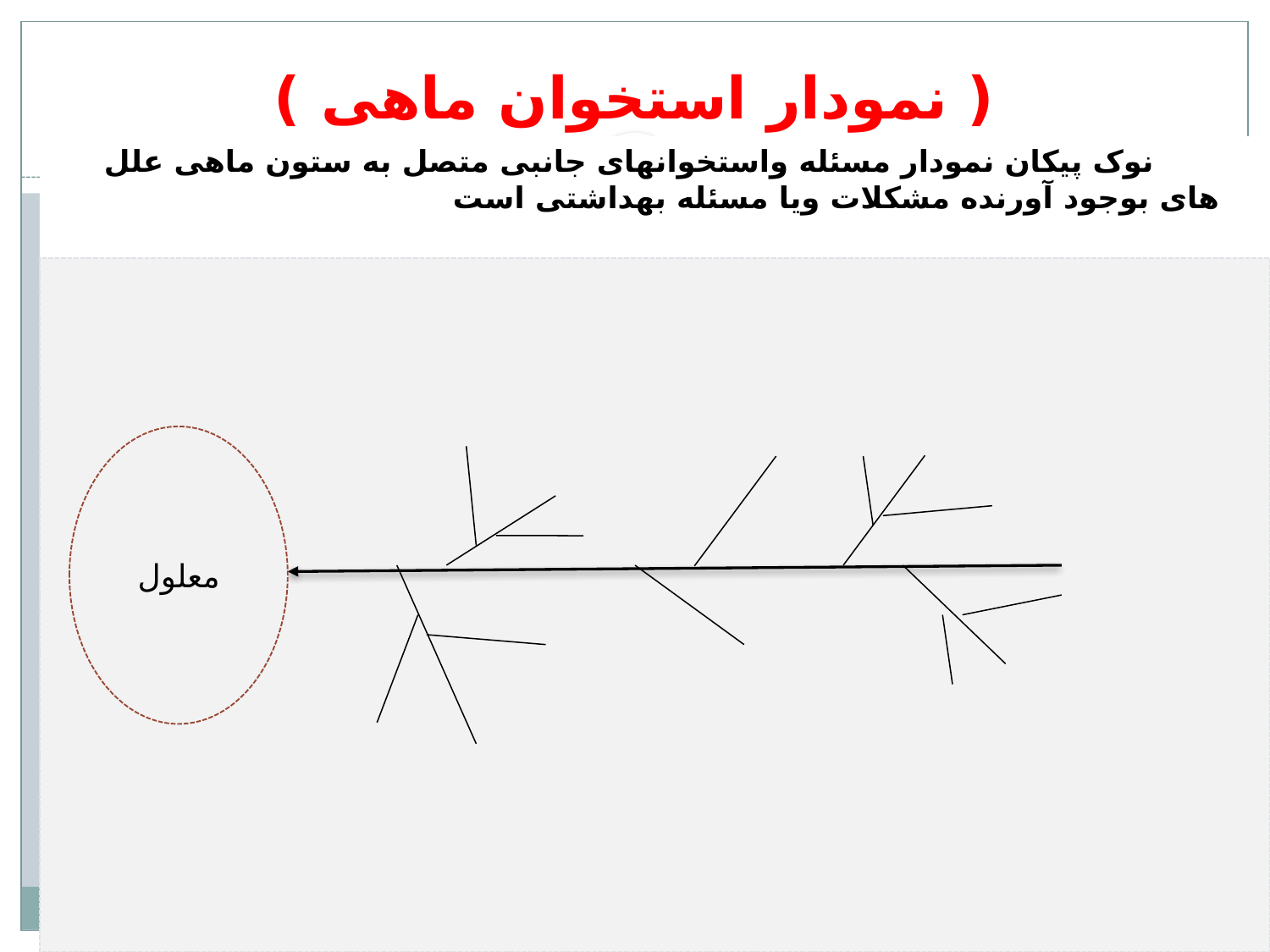

# ( نمودار استخوان ماهی )
          نوک پیکان نمودار مسئله واستخوانهای جانبی متصل به ستون ماهی علل های بوجود آورنده مشکلات ویا مسئله بهداشتی است

معلول